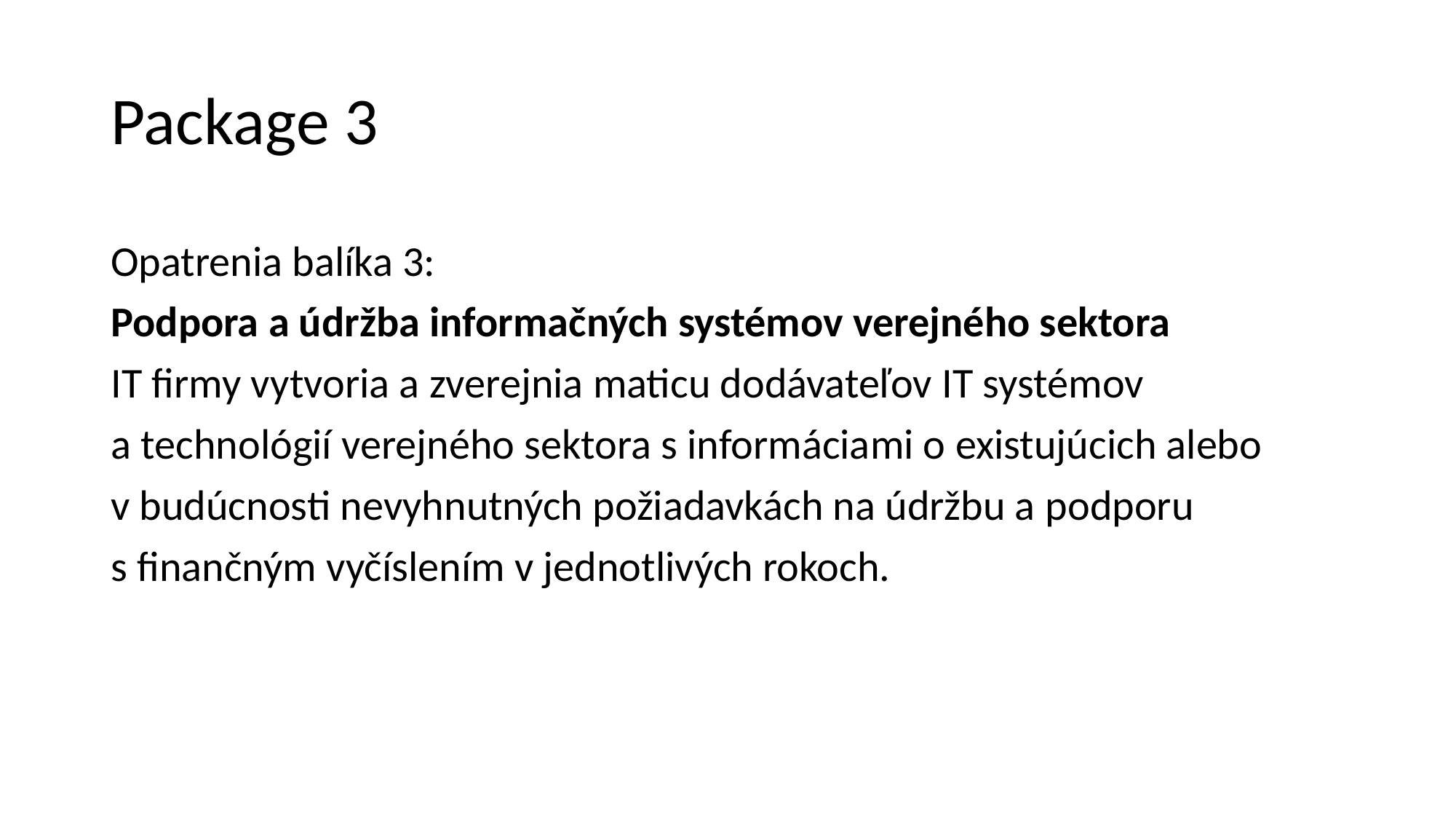

# Package 3
Opatrenia balíka 3:
Podpora a údržba informačných systémov verejného sektora
IT firmy vytvoria a zverejnia maticu dodávateľov IT systémov a technológií verejného sektora s informáciami o existujúcich alebo v budúcnosti nevyhnutných požiadavkách na údržbu a podporu s finančným vyčíslením v jednotlivých rokoch.